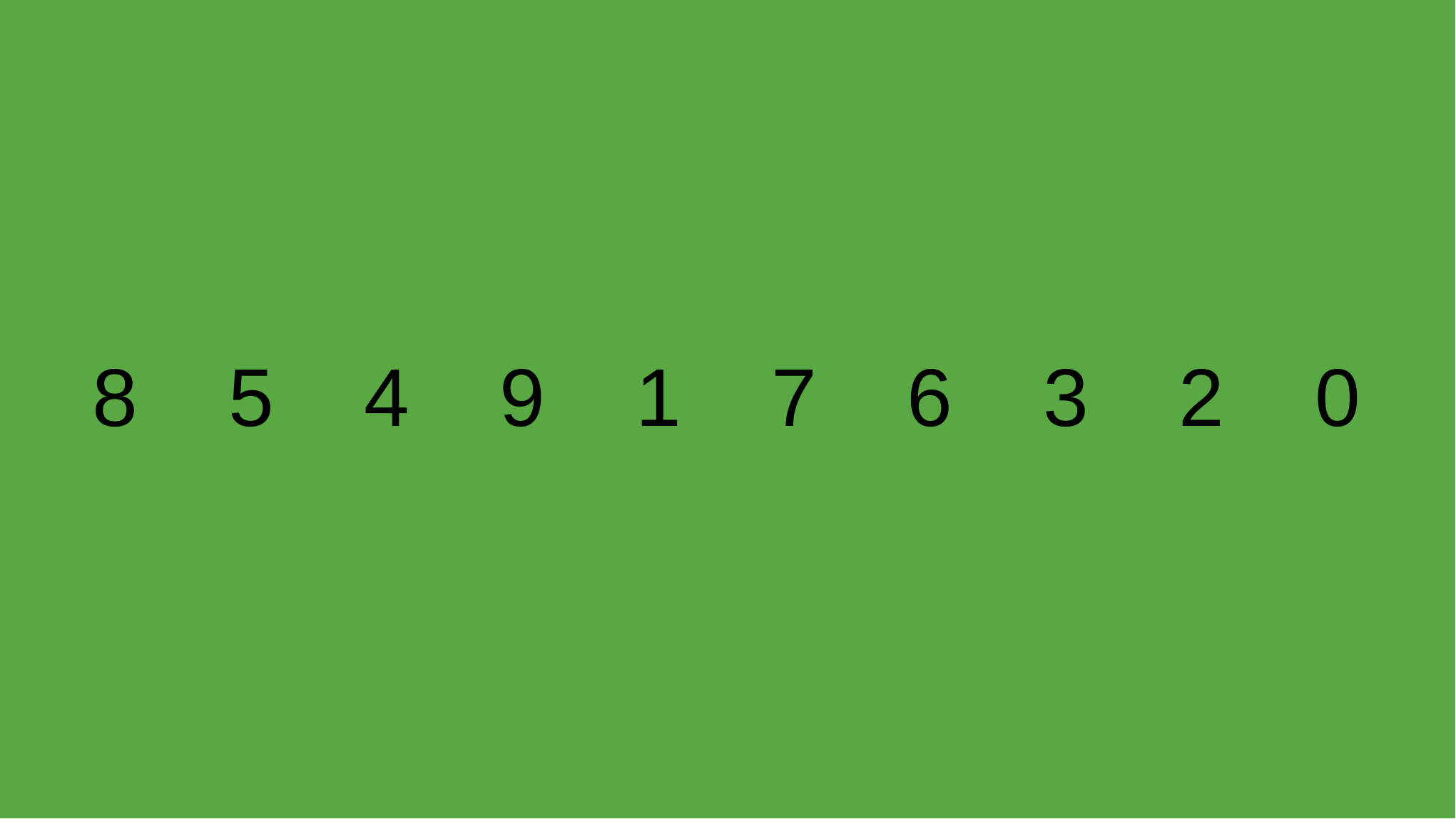

8    5    4    9    1    7    6    3    2    0